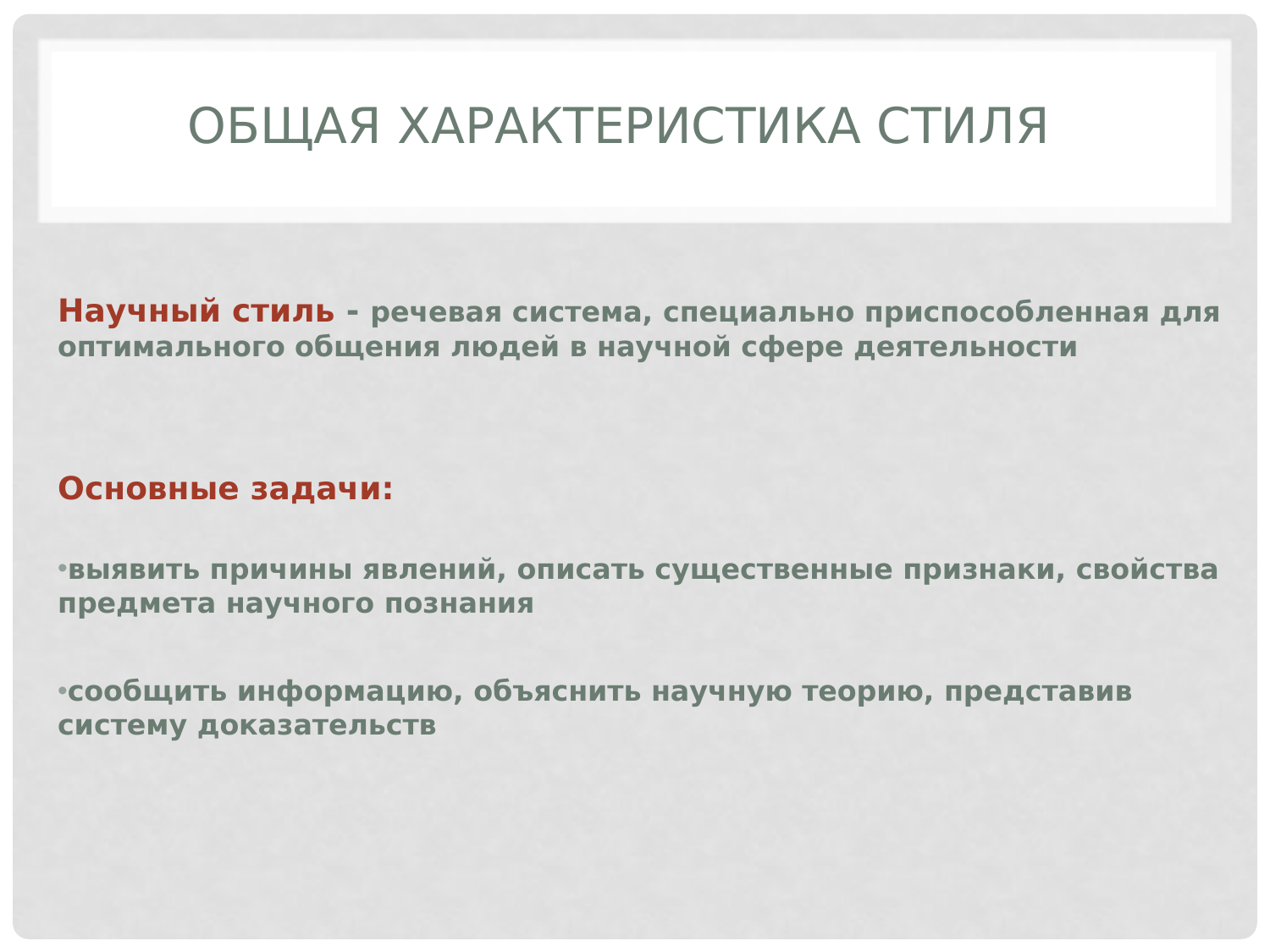

# ОБЩАЯ ХАРАКТЕРИСТИКА СТИЛЯ

Научный стиль - речевая система, специально приспособленная для оптимального общения людей в научной сфере деятельности

Основные задачи:

выявить причины явлений, описать существенные признаки, свойства предмета научного познания

сообщить информацию, объяснить научную теорию, представив систему доказательств